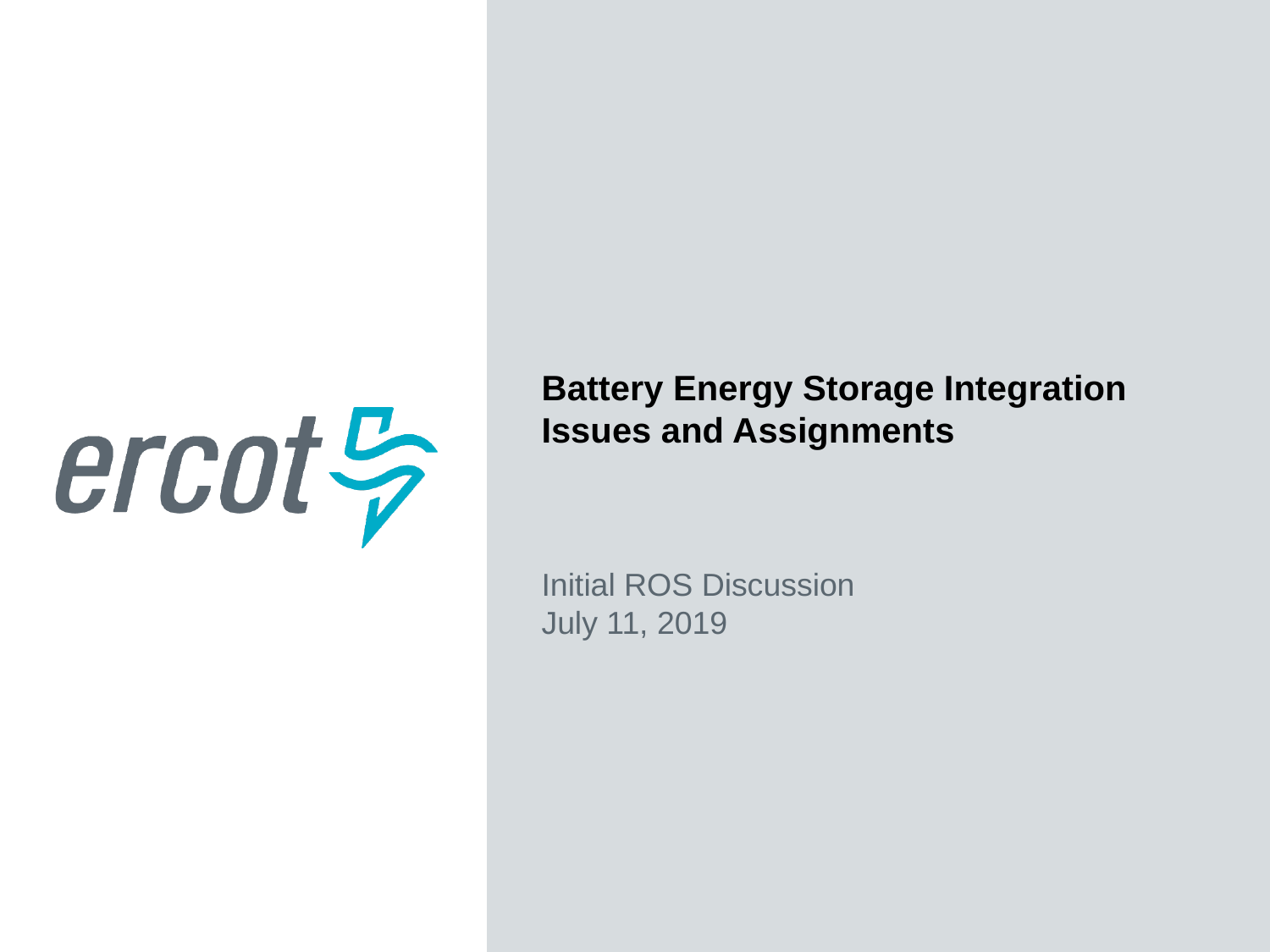

Battery Energy Storage Integration Issues and Assignments

Initial ROS Discussion
July 11, 2019